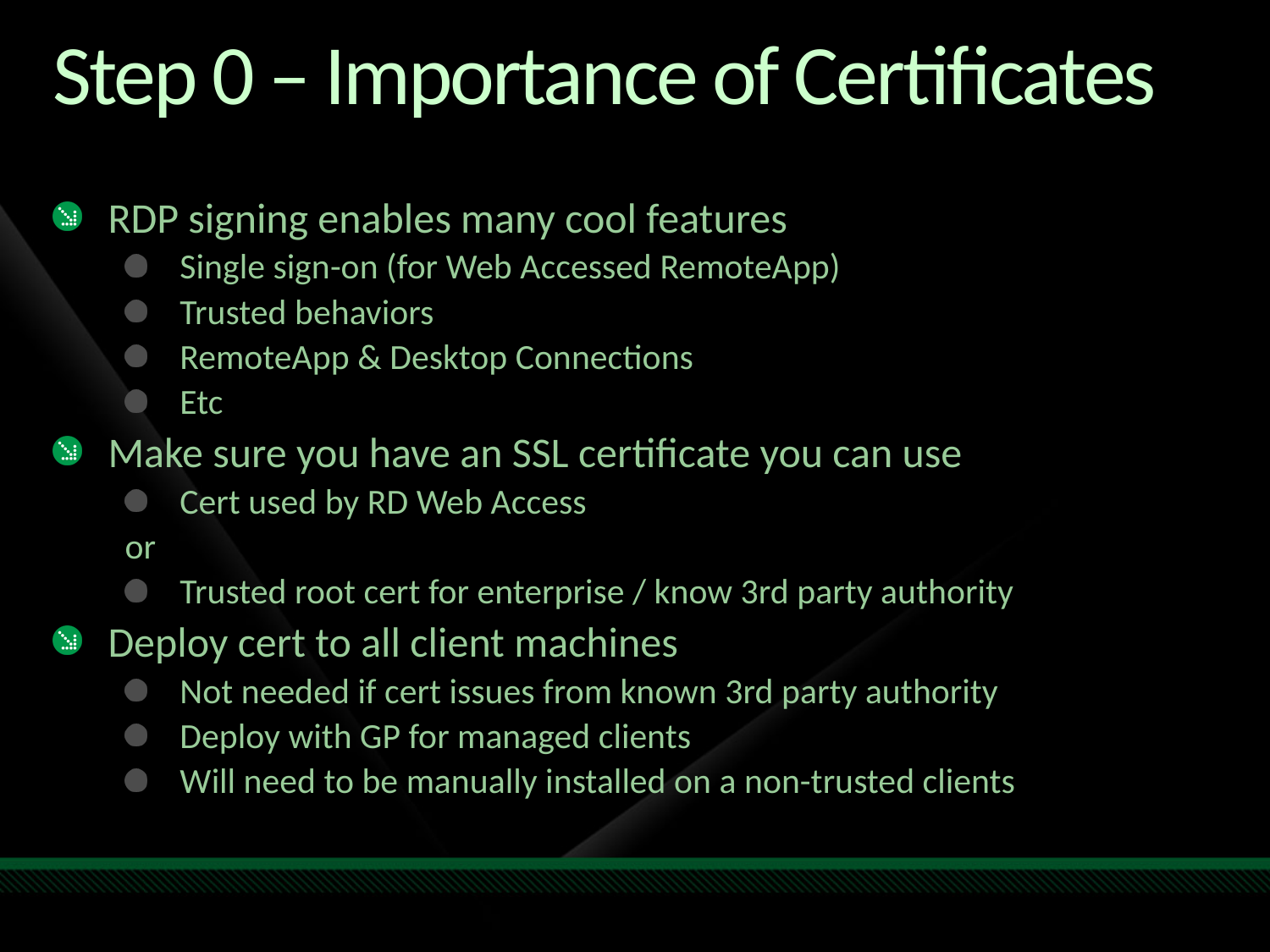

# Step 0 – Importance of Certificates
RDP signing enables many cool features
Single sign-on (for Web Accessed RemoteApp)
Trusted behaviors
RemoteApp & Desktop Connections
Etc
Make sure you have an SSL certificate you can use
Cert used by RD Web Access
or
Trusted root cert for enterprise / know 3rd party authority
Deploy cert to all client machines
Not needed if cert issues from known 3rd party authority
Deploy with GP for managed clients
Will need to be manually installed on a non-trusted clients